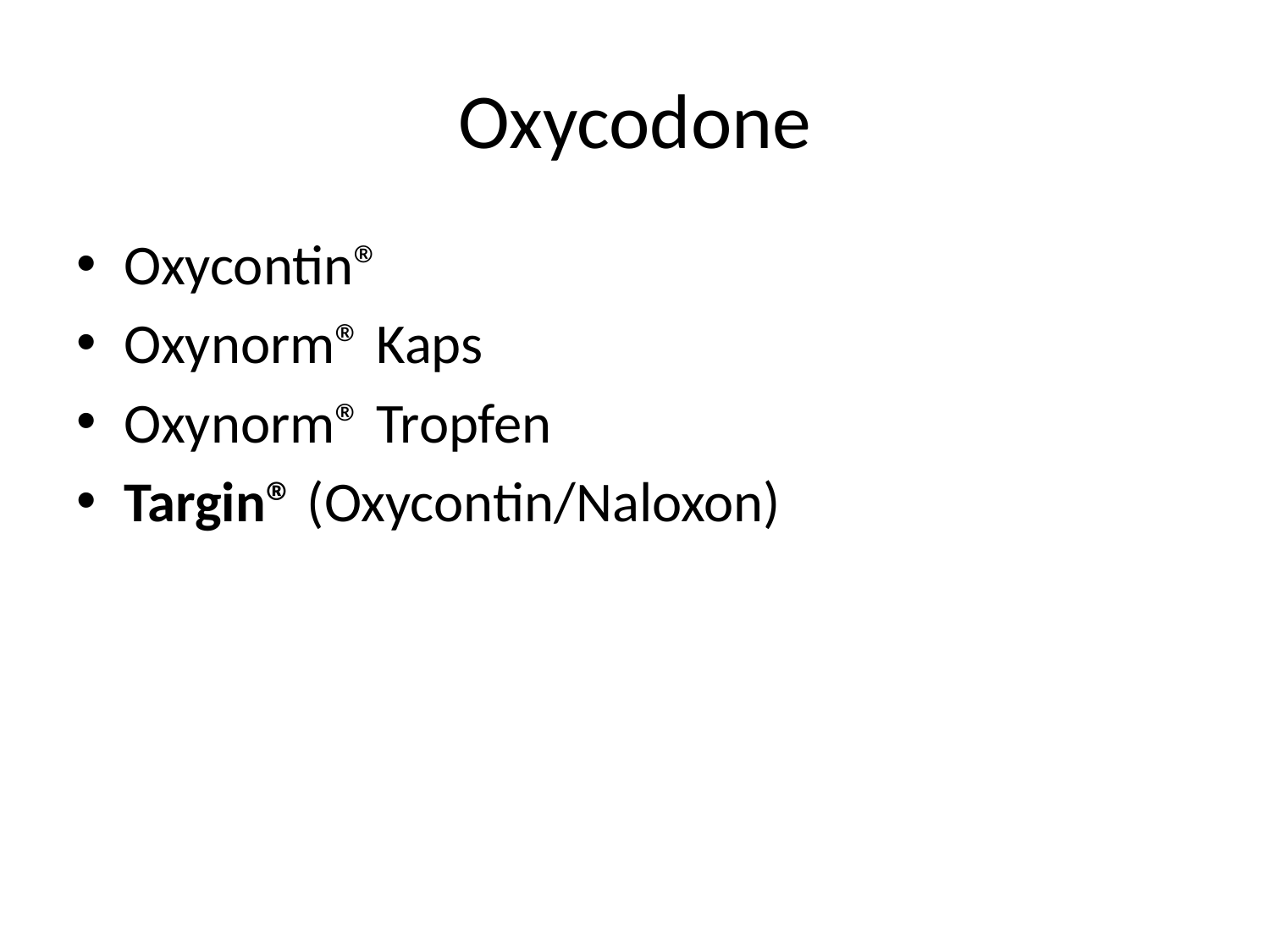

# Oxycodone
Oxycontin®
Oxynorm® Kaps
Oxynorm® Tropfen
Targin® (Oxycontin/Naloxon)